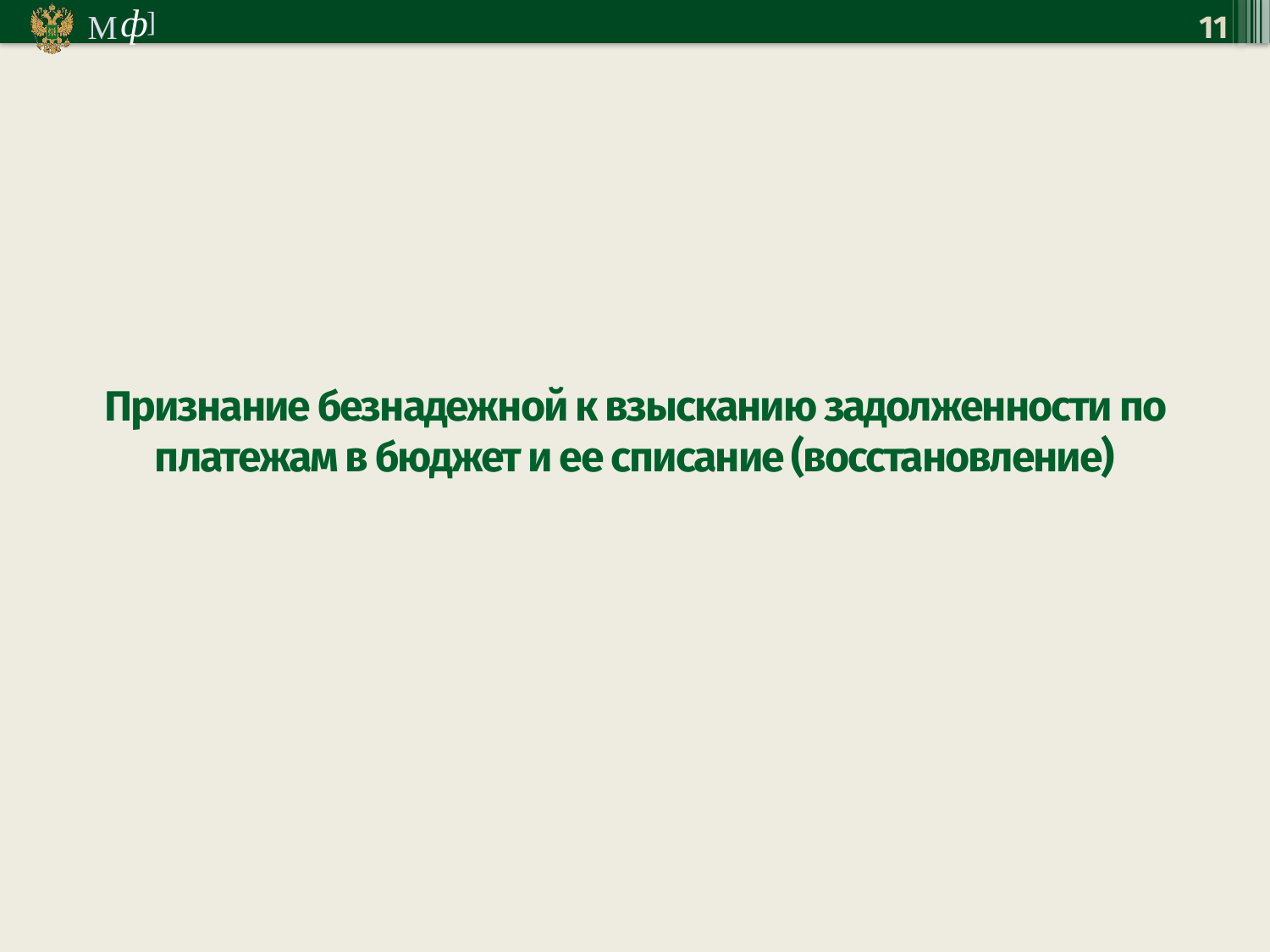

11
Признание безнадежной к взысканию задолженности по платежам в бюджет и ее списание (восстановление)